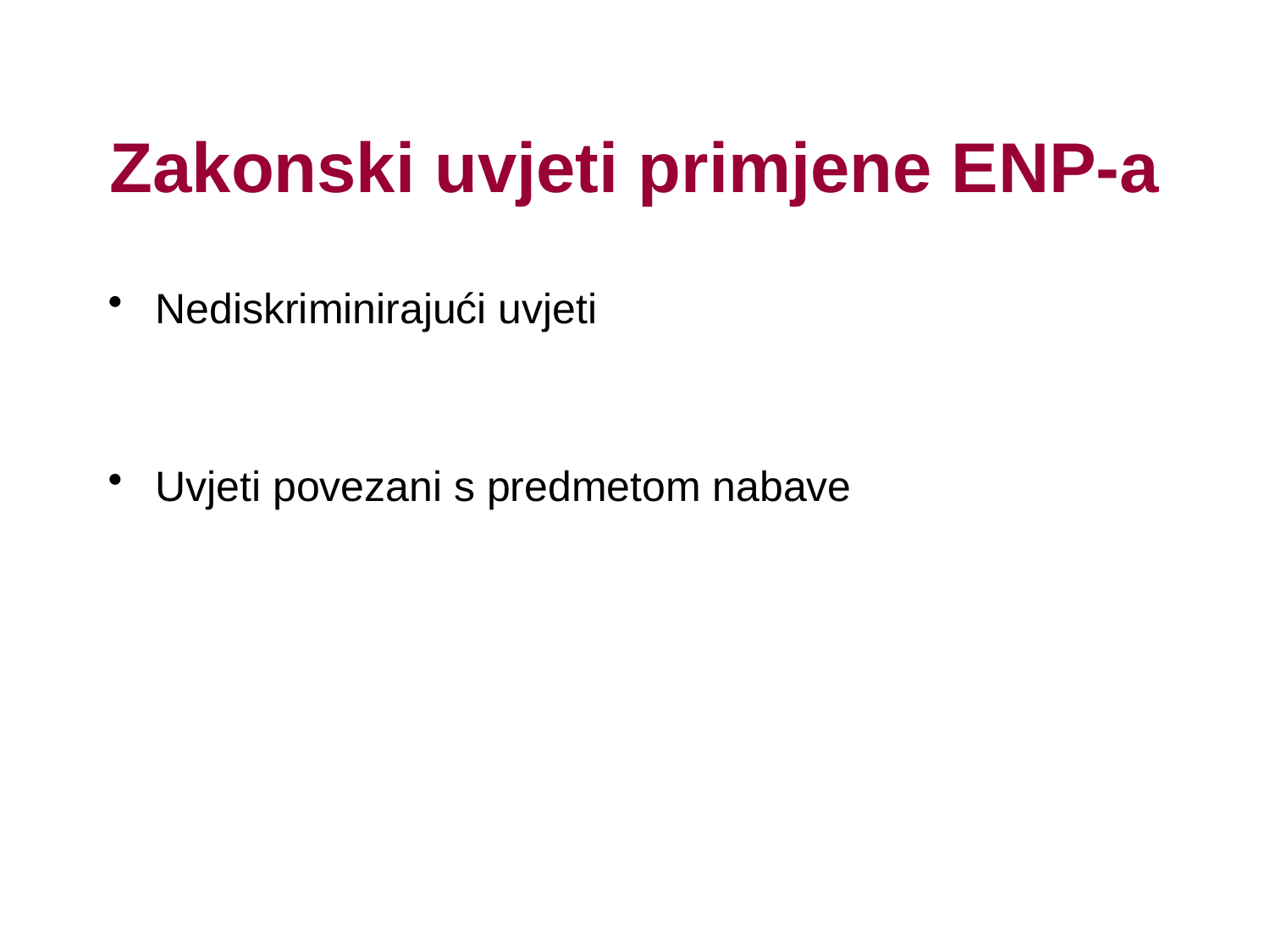

# Zakonski uvjeti primjene ENP-a
Nediskriminirajući uvjeti

Uvjeti povezani s predmetom nabave